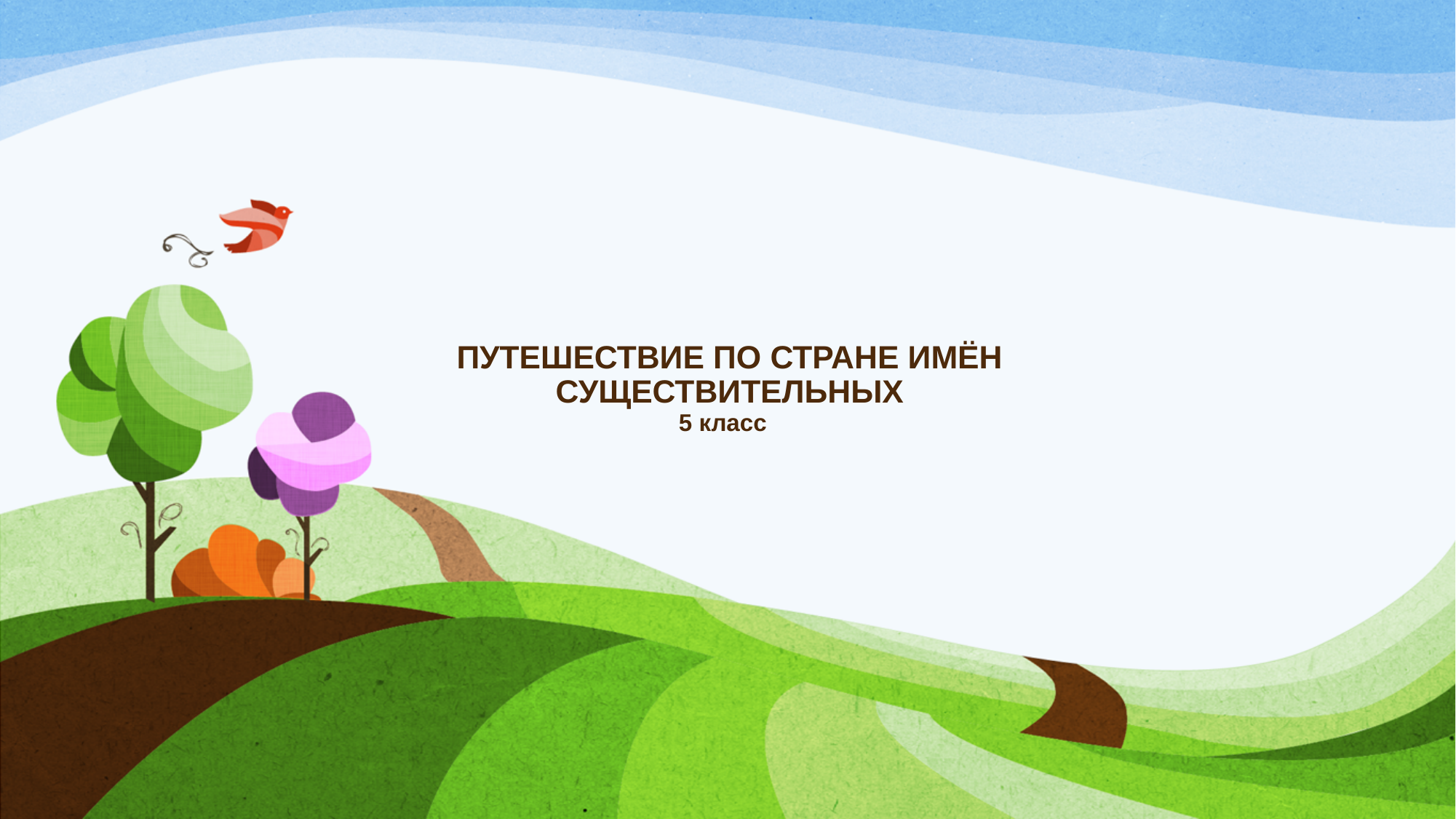

# ПУТЕШЕСТВИЕ ПО СТРАНЕ ИМЁН СУЩЕСТВИТЕЛЬНЫХ 5 класс